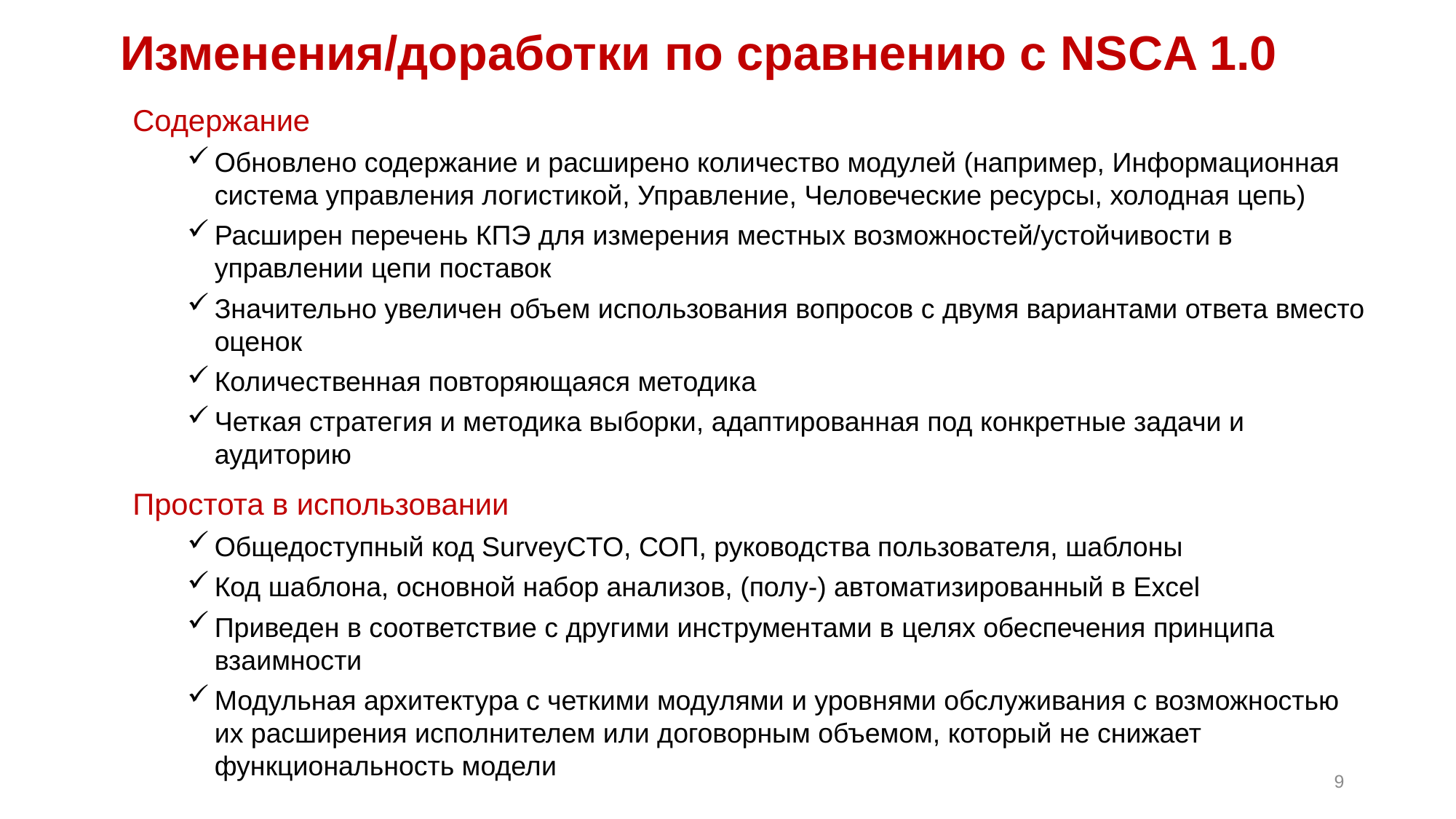

# Изменения/доработки по сравнению с NSCA 1.0
Содержание
Обновлено содержание и расширено количество модулей (например, Информационная система управления логистикой, Управление, Человеческие ресурсы, холодная цепь)
Расширен перечень КПЭ для измерения местных возможностей/устойчивости в управлении цепи поставок
Значительно увеличен объем использования вопросов с двумя вариантами ответа вместо оценок
Количественная повторяющаяся методика
Четкая стратегия и методика выборки, адаптированная под конкретные задачи и аудиторию
Простота в использовании
Общедоступный код SurveyCTO, СОП, руководства пользователя, шаблоны
Код шаблона, основной набор анализов, (полу-) автоматизированный в Excel
Приведен в соответствие с другими инструментами в целях обеспечения принципа взаимности
Модульная архитектура с четкими модулями и уровнями обслуживания с возможностью их расширения исполнителем или договорным объемом, который не снижает функциональность модели
9